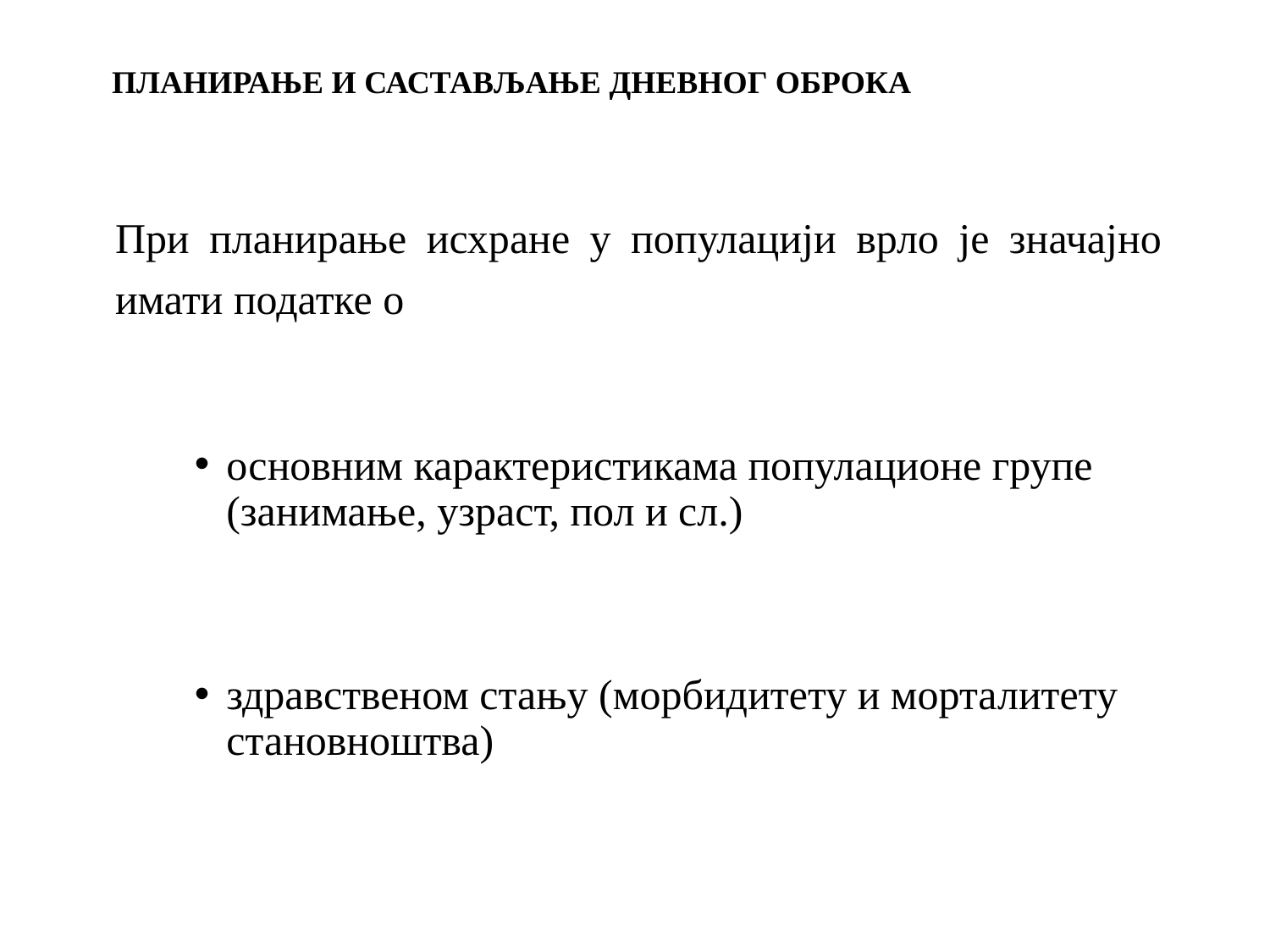

# ПЛАНИРАЊЕ И САСТАВЉАЊЕ ДНЕВНОГ ОБРОКА
	При планирање исхране у популацији врло је значајно имати податке о

основним карактеристикама популационе групе (занимање, узраст, пол и сл.)

здравственом стању (морбидитету и морталитету становноштва)